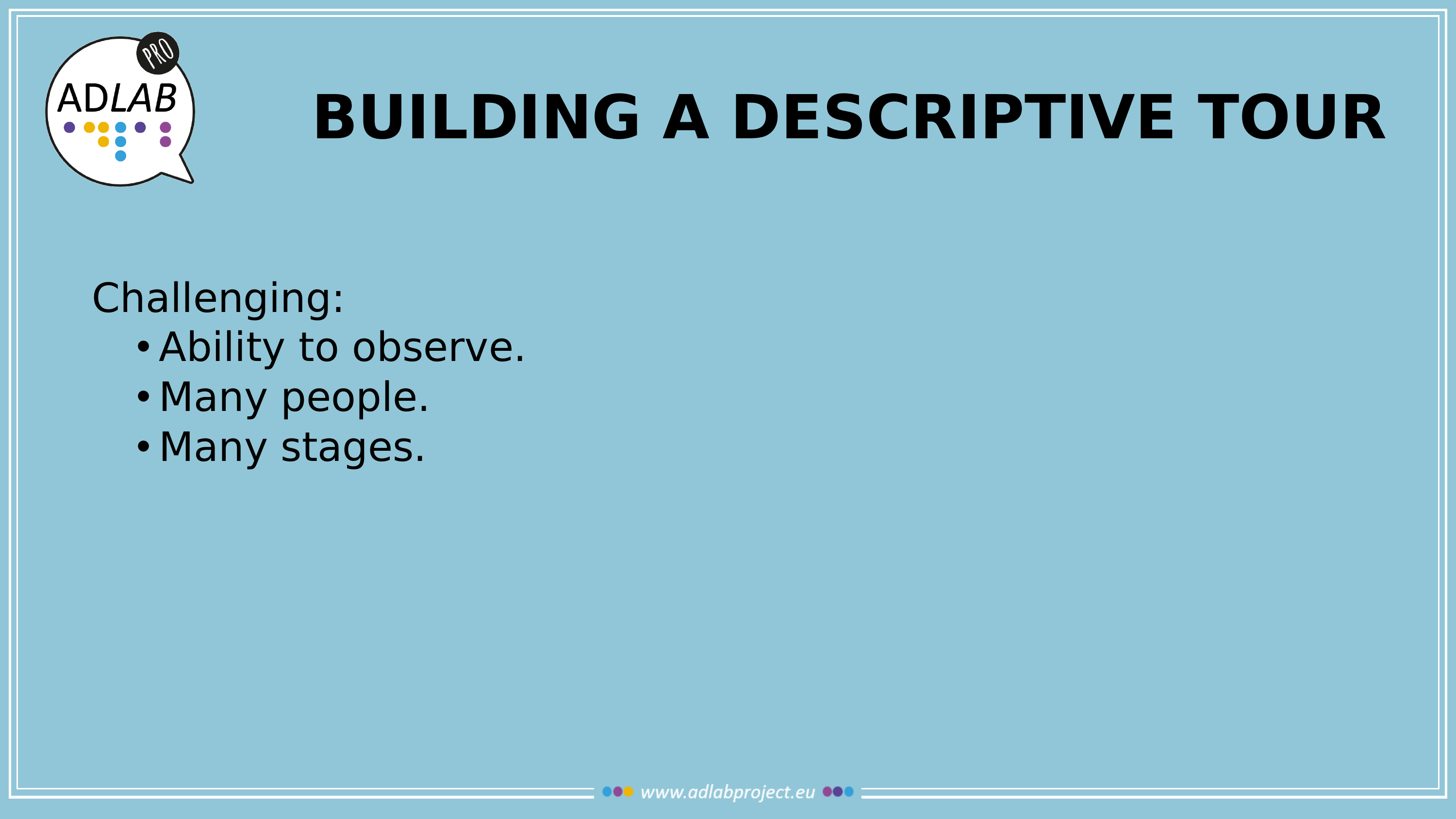

# Building a DESCriptive tour
Challenging:
Ability to observe.
Many people.
Many stages.